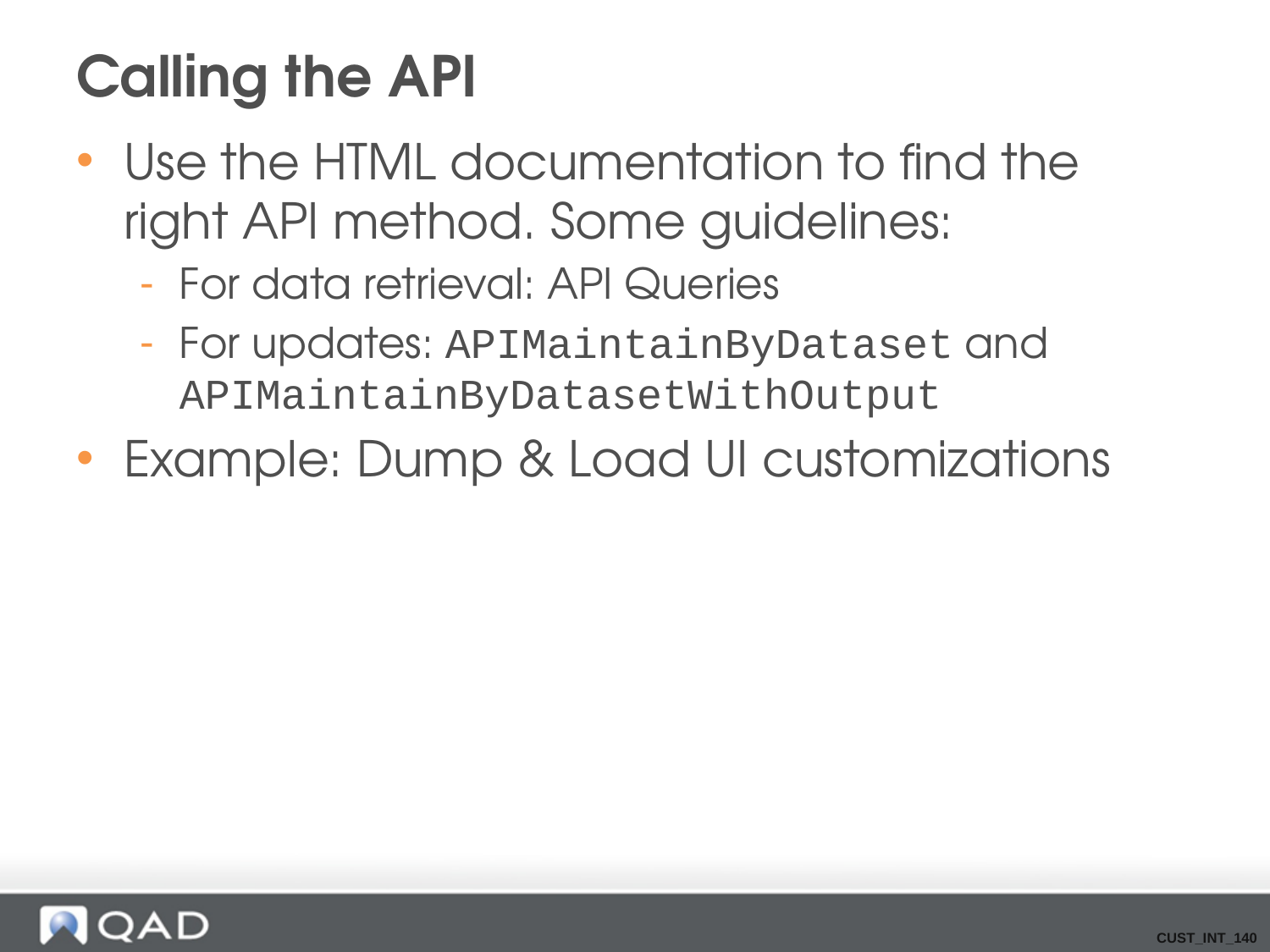

# Calling the API
Use the HTML documentation to find the right API method. Some guidelines:
For data retrieval: API Queries
For updates: APIMaintainByDataset and APIMaintainByDatasetWithOutput
Example: Dump & Load UI customizations
CUST_INT_140